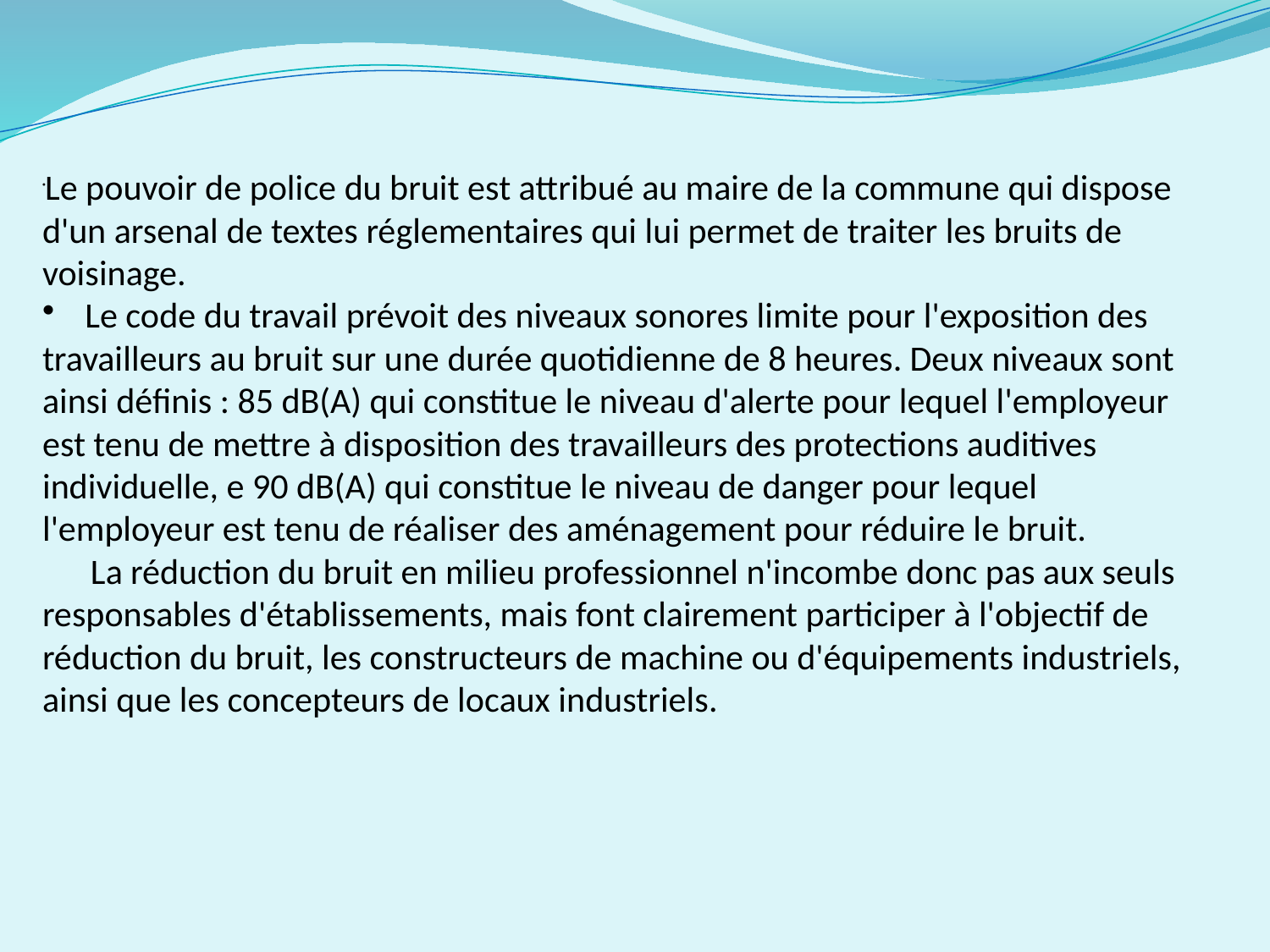

Le pouvoir de police du bruit est attribué au maire de la commune qui dispose d'un arsenal de textes réglementaires qui lui permet de traiter les bruits de voisinage.
     Le code du travail prévoit des niveaux sonores limite pour l'exposition des travailleurs au bruit sur une durée quotidienne de 8 heures. Deux niveaux sont ainsi définis : 85 dB(A) qui constitue le niveau d'alerte pour lequel l'employeur est tenu de mettre à disposition des travailleurs des protections auditives individuelle, e 90 dB(A) qui constitue le niveau de danger pour lequel l'employeur est tenu de réaliser des aménagement pour réduire le bruit.
      La réduction du bruit en milieu professionnel n'incombe donc pas aux seuls responsables d'établissements, mais font clairement participer à l'objectif de réduction du bruit, les constructeurs de machine ou d'équipements industriels, ainsi que les concepteurs de locaux industriels.